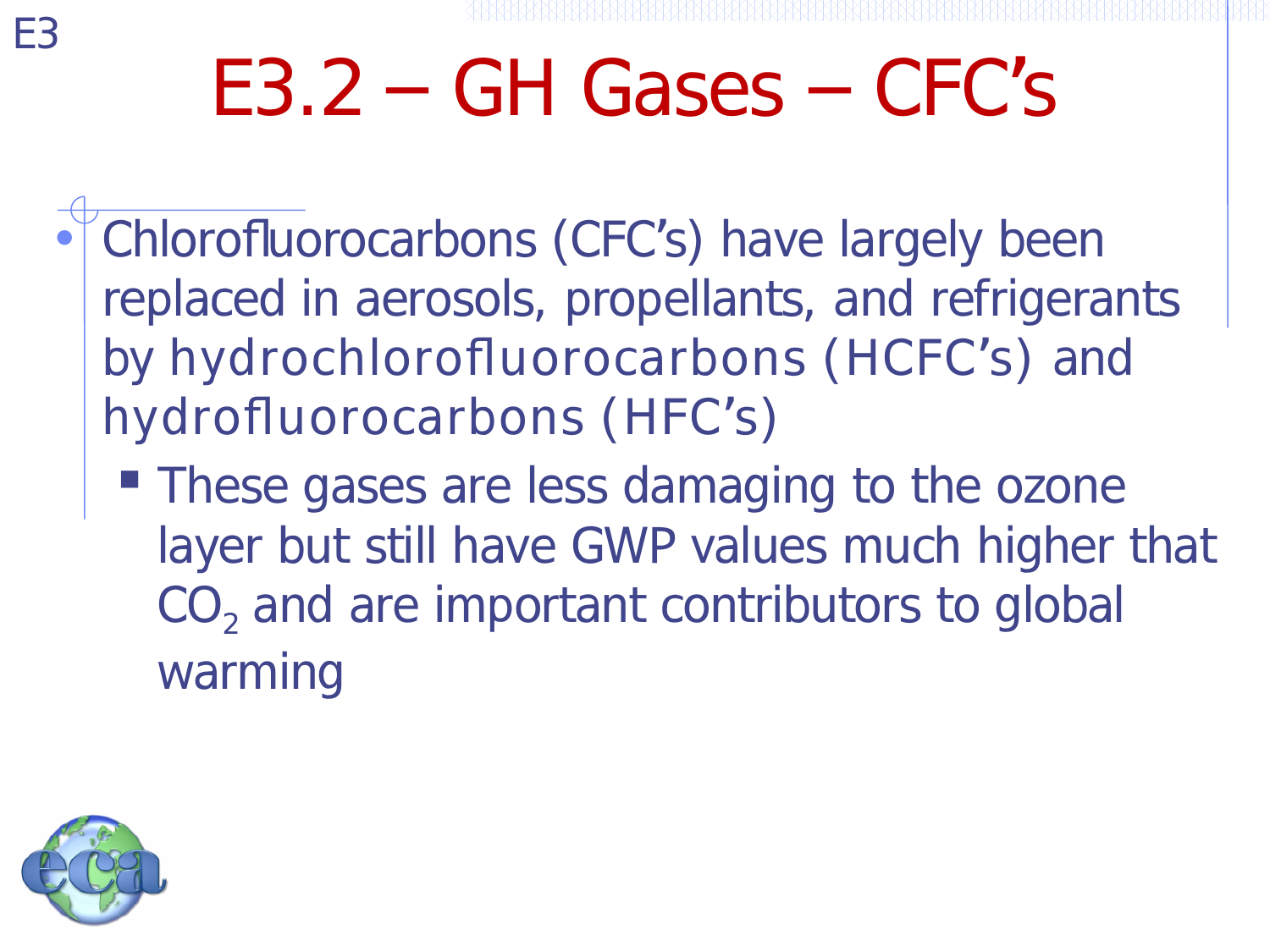

# E3.2 – GH Gases – CFC’s
Chlorofluorocarbons (CFC’s) have largely been replaced in aerosols, propellants, and refrigerants by hydrochlorofluorocarbons (HCFC’s) and hydrofluorocarbons (HFC’s)
These gases are less damaging to the ozone layer but still have GWP values much higher that CO2 and are important contributors to global warming